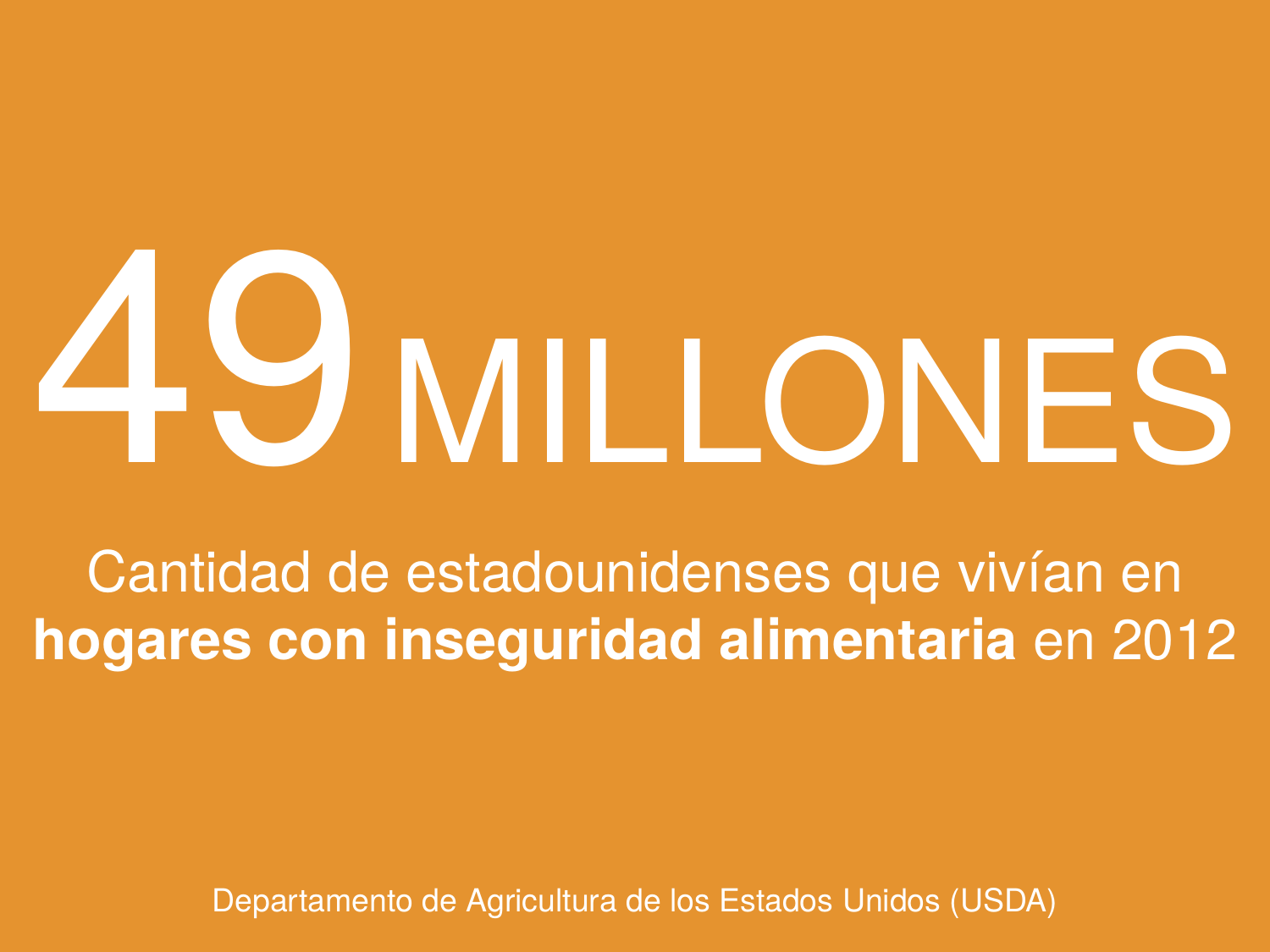

49 MILLONES
# Cantidad de estadounidenses que vivían en hogares con inseguridad alimentaria en 2012
Departamento de Agricultura de los Estados Unidos (USDA)